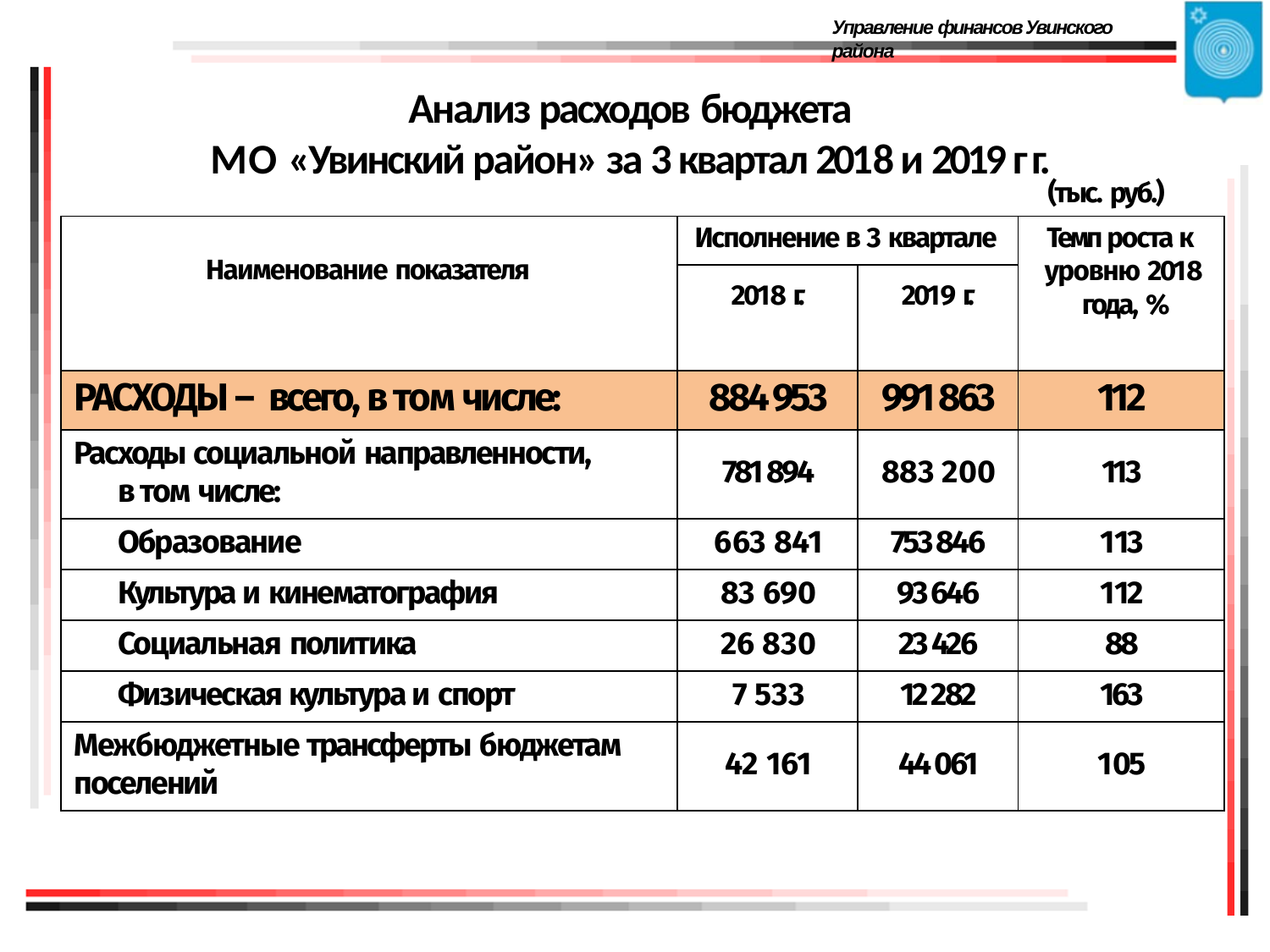

Управление финансов Увинского района

# Анализ расходов бюджета
МО «Увинский район» за 3 квартал 2018 и 2019 г  г.

(тыс. руб.)
| Наименование показателя | Исполнение в 3 квартале |  | Темп роста к уровню 2018 года, % |
| --- | --- | --- | --- |
|  | 2018 г. | 2019 г. |  |
| РАСХОДЫ – всего, в том числе: | 884 953 | 991 863 | 112 |
| Расходы социальной направленности, в том числе: | 781 894 | 883 200 | 113 |
| Образование | 663 841 | 753 846 | 113 |
| Культура и кинематография | 83 690 | 93 646 | 112 |
| Социальная политика | 26 830 | 23 426 | 88 |
| Физическая культура и спорт | 7 533 | 12 282 | 163 |
| Межбюджетные трансферты бюджетам поселений | 42 161 | 44 061 | 105 |